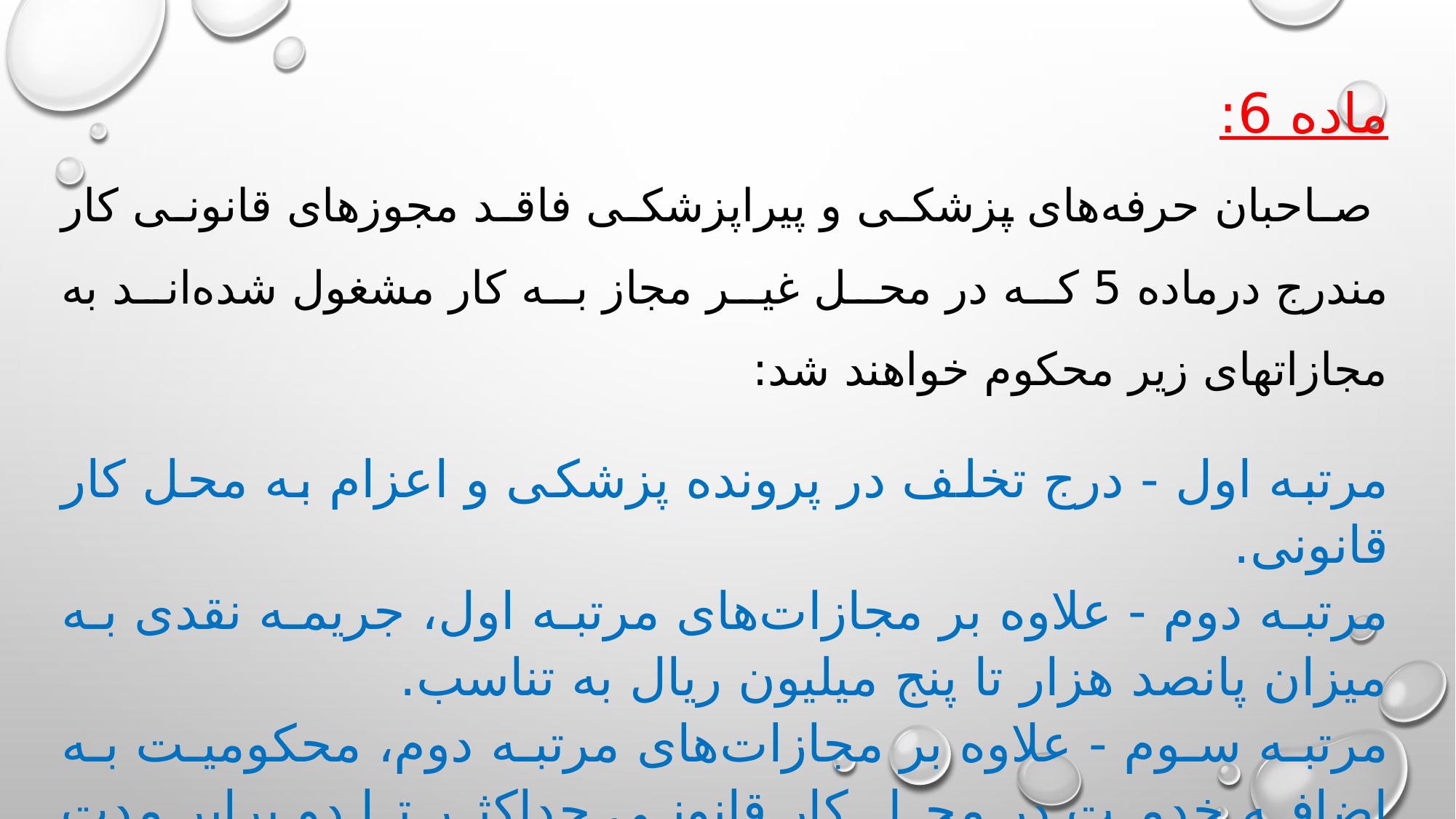

‌ماده 6:
 صاحبان حرفه‌های پزشکی و پیراپزشکی فاقد مجوزهای قانونی کار مندرج درماده 5 که در محل غیر مجاز به کار مشغول شده‌اند به ‌مجازاتهای زیر محکوم خواهند شد:

‌مرتبه اول - درج تخلف در پرونده پزشکی و اعزام به محل کار قانونی.
‌مرتبه دوم - علاوه بر مجازات‌های مرتبه اول، جریمه نقدی به میزان پانصد هزار تا پنج میلیون ریال به تناسب.
‌مرتبه سوم - علاوه بر مجازات‌های مرتبه دوم، محکومیت به اضافه خدمت در محل کار قانونی حداکثر تا دو برابر مدت قانونی.